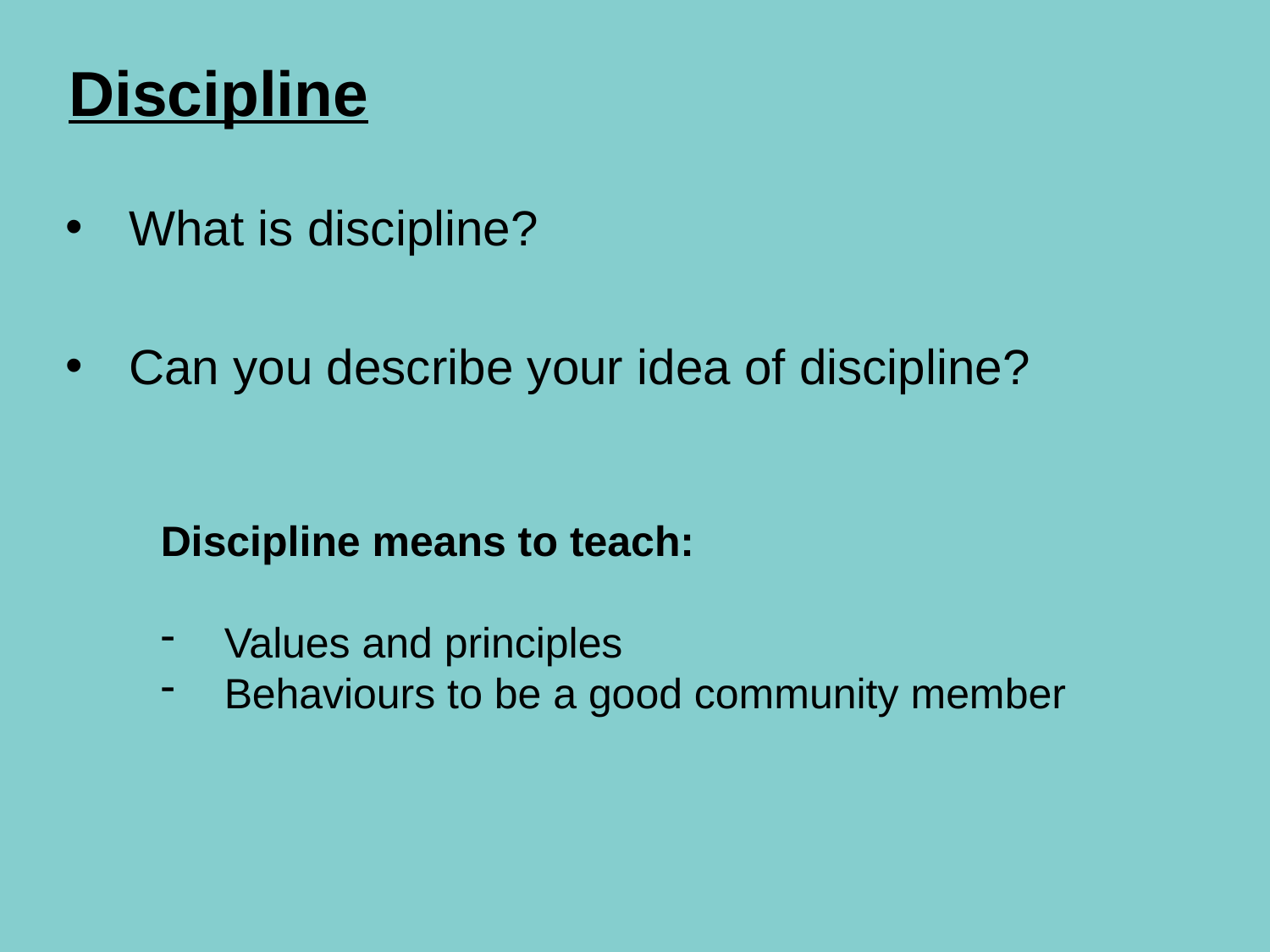

# Discipline
What is discipline?

Can you describe your idea of discipline?
Discipline means to teach:

Values and principles
Behaviours to be a good community member